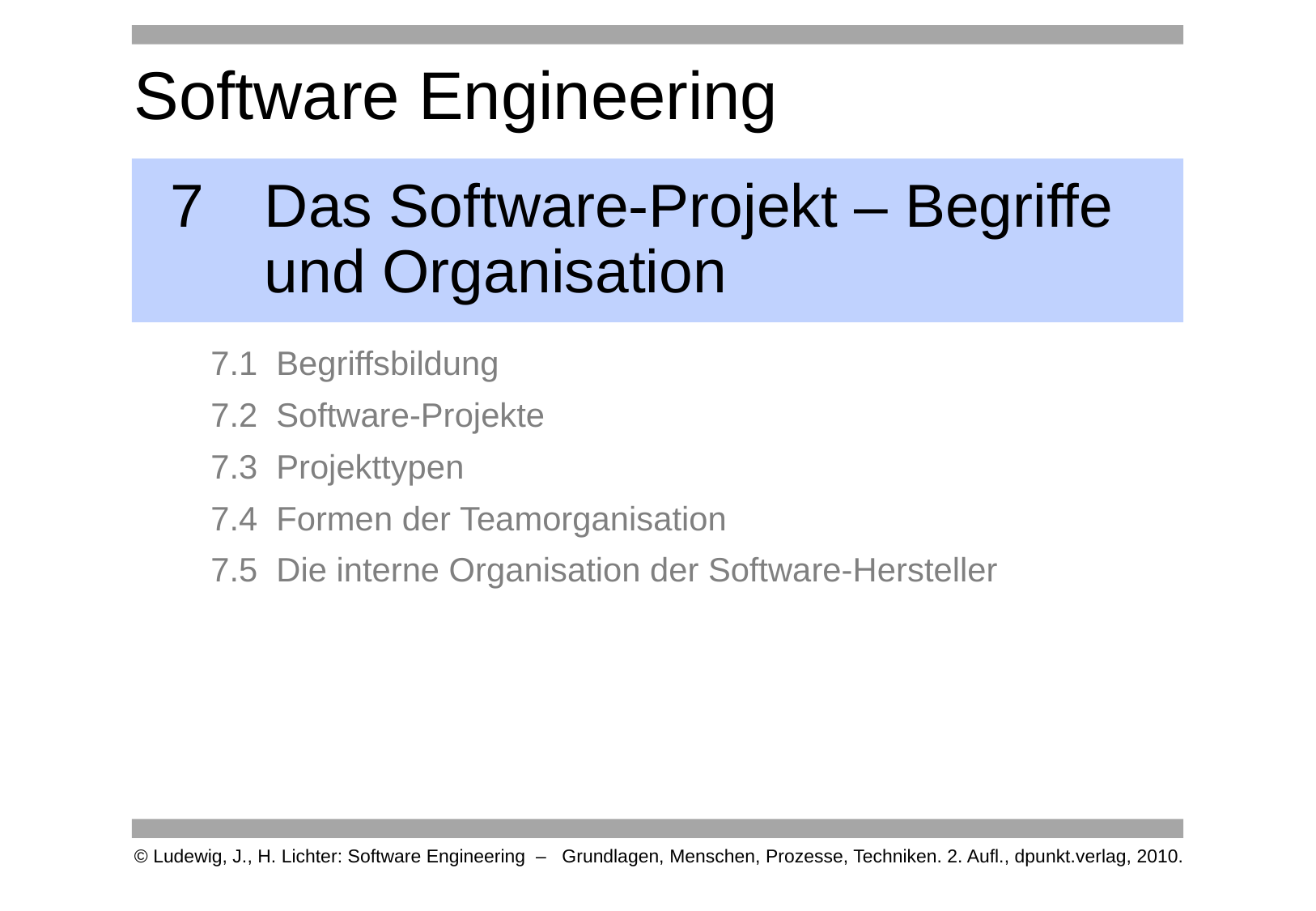

# 7	Das Software-Projekt – Begriffe und Organisation
7.1  Begriffsbildung
7.2  Software-Projekte
7.3  Projekttypen
7.4  Formen der Teamorganisation
7.5  Die interne Organisation der Software-Hersteller